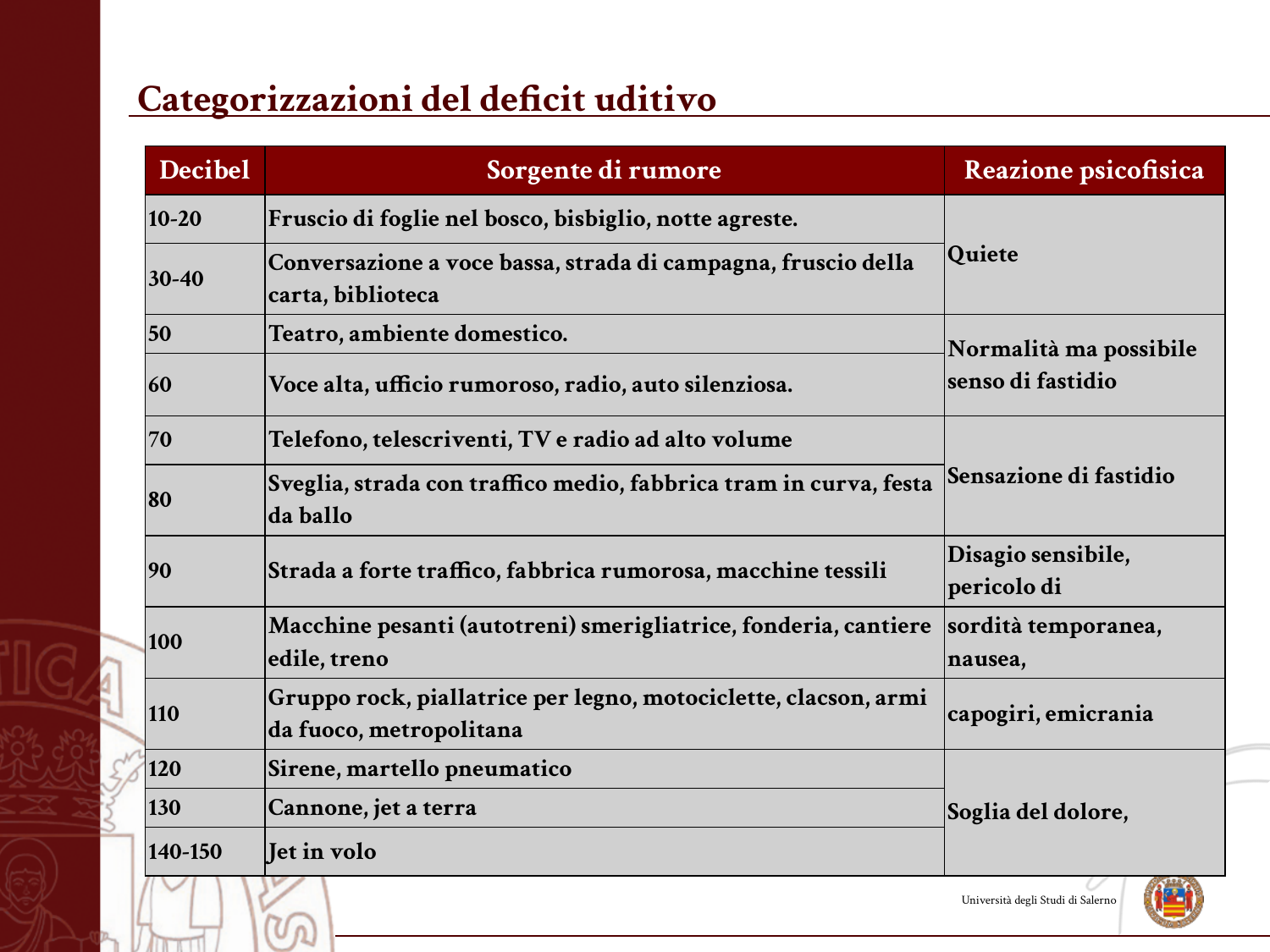

# Categorizzazioni del deficit uditivo
| Decibel | Sorgente di rumore | Reazione psicofisica |
| --- | --- | --- |
| 10-20 | Fruscio di foglie nel bosco, bisbiglio, notte agreste. | Quiete |
| 30-40 | Conversazione a voce bassa, strada di campagna, fruscio della carta, biblioteca |  |
| 50 | Teatro, ambiente domestico. | Normalità ma possibile senso di fastidio |
| 60 | Voce alta, ufficio rumoroso, radio, auto silenziosa. |  |
| 70 | Telefono, telescriventi, TV e radio ad alto volume | Sensazione di fastidio |
| 80 | Sveglia, strada con traffico medio, fabbrica tram in curva, festa da ballo |  |
| 90 | Strada a forte traffico, fabbrica rumorosa, macchine tessili | Disagio sensibile, pericolo di |
| 100 | Macchine pesanti (autotreni) smerigliatrice, fonderia, cantiere edile, treno | sordità temporanea, nausea, |
| 110 | Gruppo rock, piallatrice per legno, motociclette, clacson, armi da fuoco, metropolitana | capogiri, emicrania |
| 120 | Sirene, martello pneumatico | Soglia del dolore, |
| 130 | Cannone, jet a terra |  |
| 140-150 | Jet in volo |  |